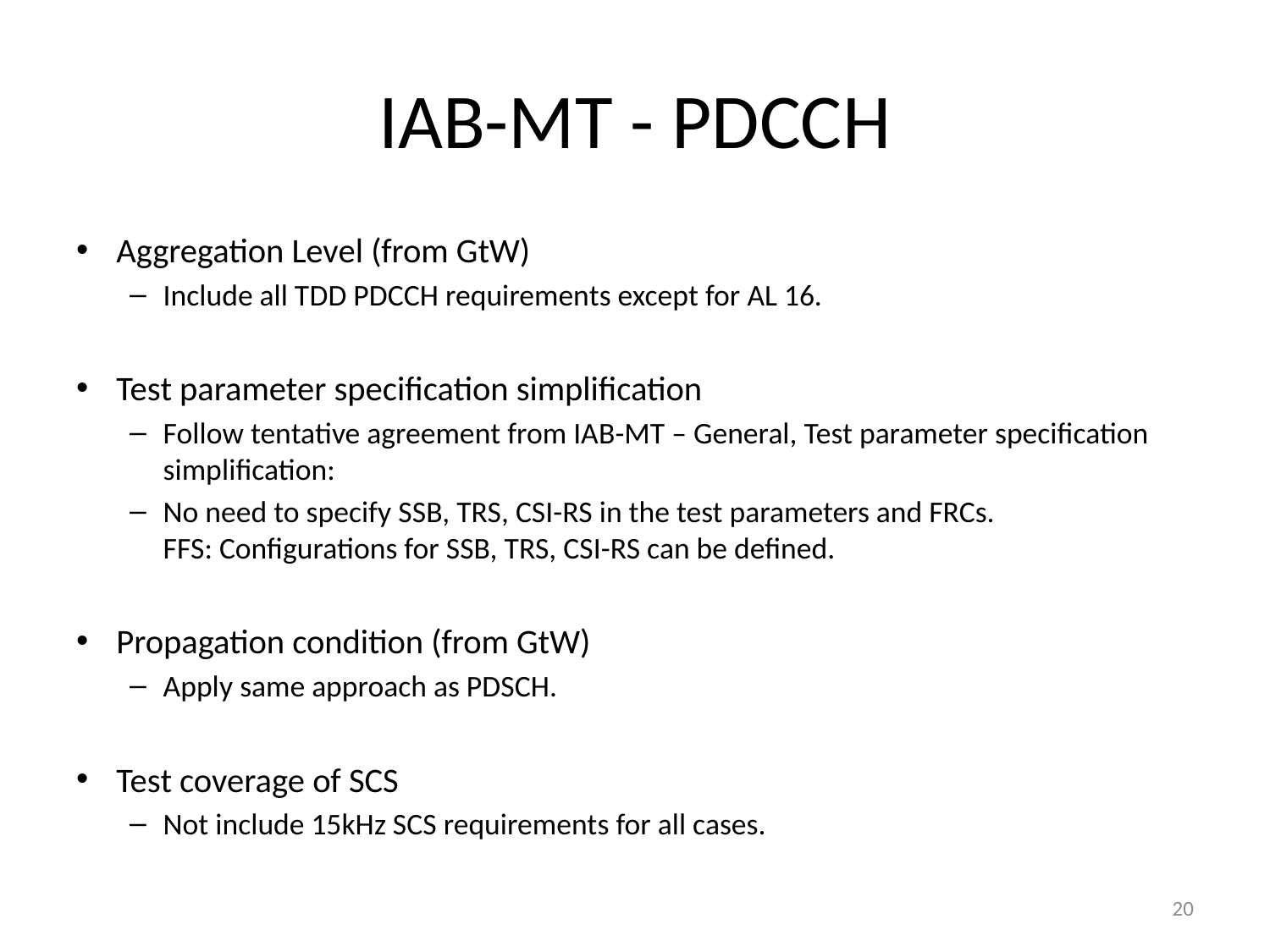

# IAB-MT - PDCCH
Aggregation Level (from GtW)
Include all TDD PDCCH requirements except for AL 16.

Test parameter specification simplification
Follow tentative agreement from IAB-MT – General, Test parameter specification simplification:
No need to specify SSB, TRS, CSI-RS in the test parameters and FRCs.
FFS: Configurations for SSB, TRS, CSI-RS can be defined.

Propagation condition (from GtW)
Apply same approach as PDSCH.

Test coverage of SCS
Not include 15kHz SCS requirements for all cases.

20